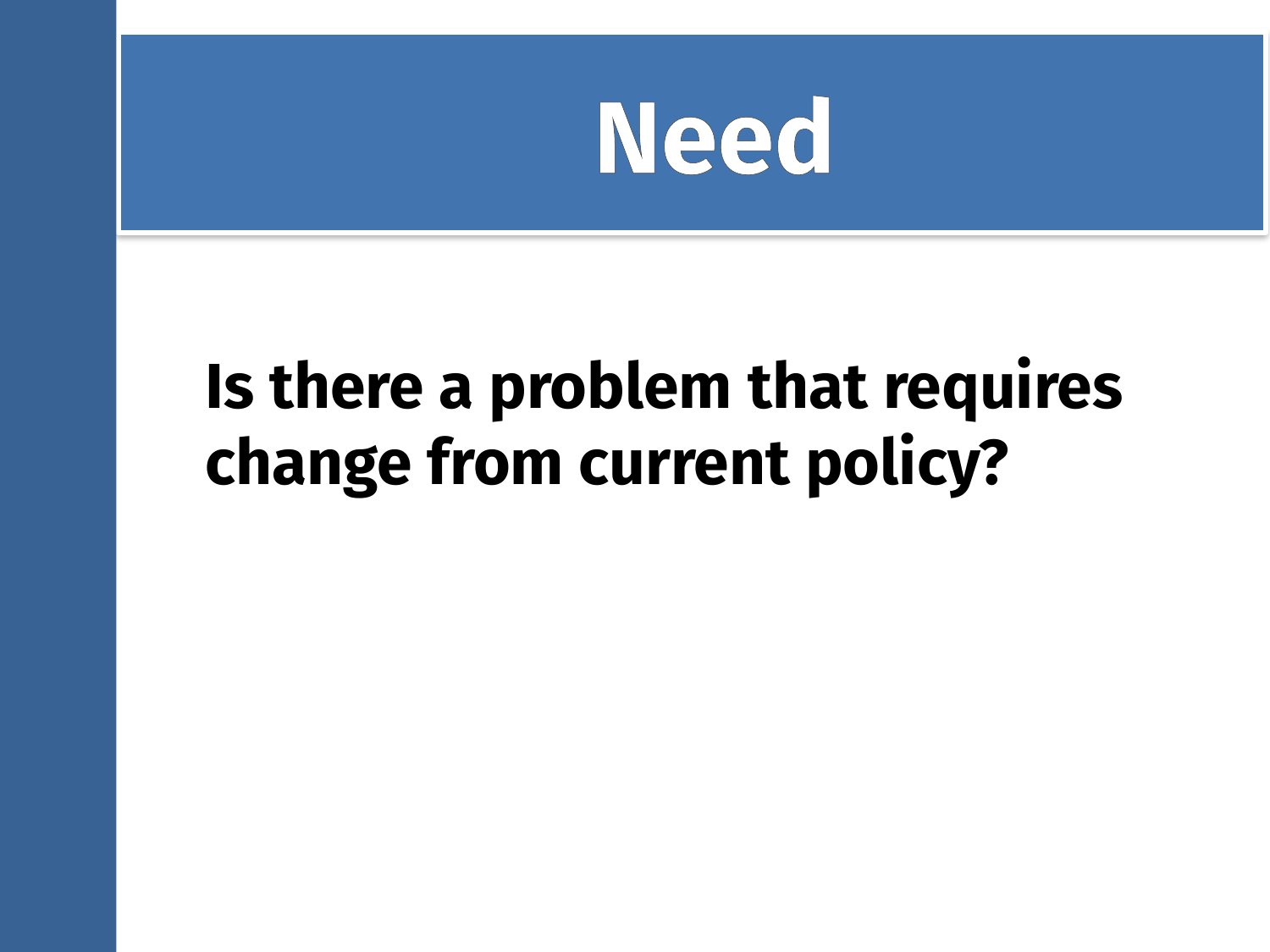

# Need
Is there a problem that requires change from current policy?